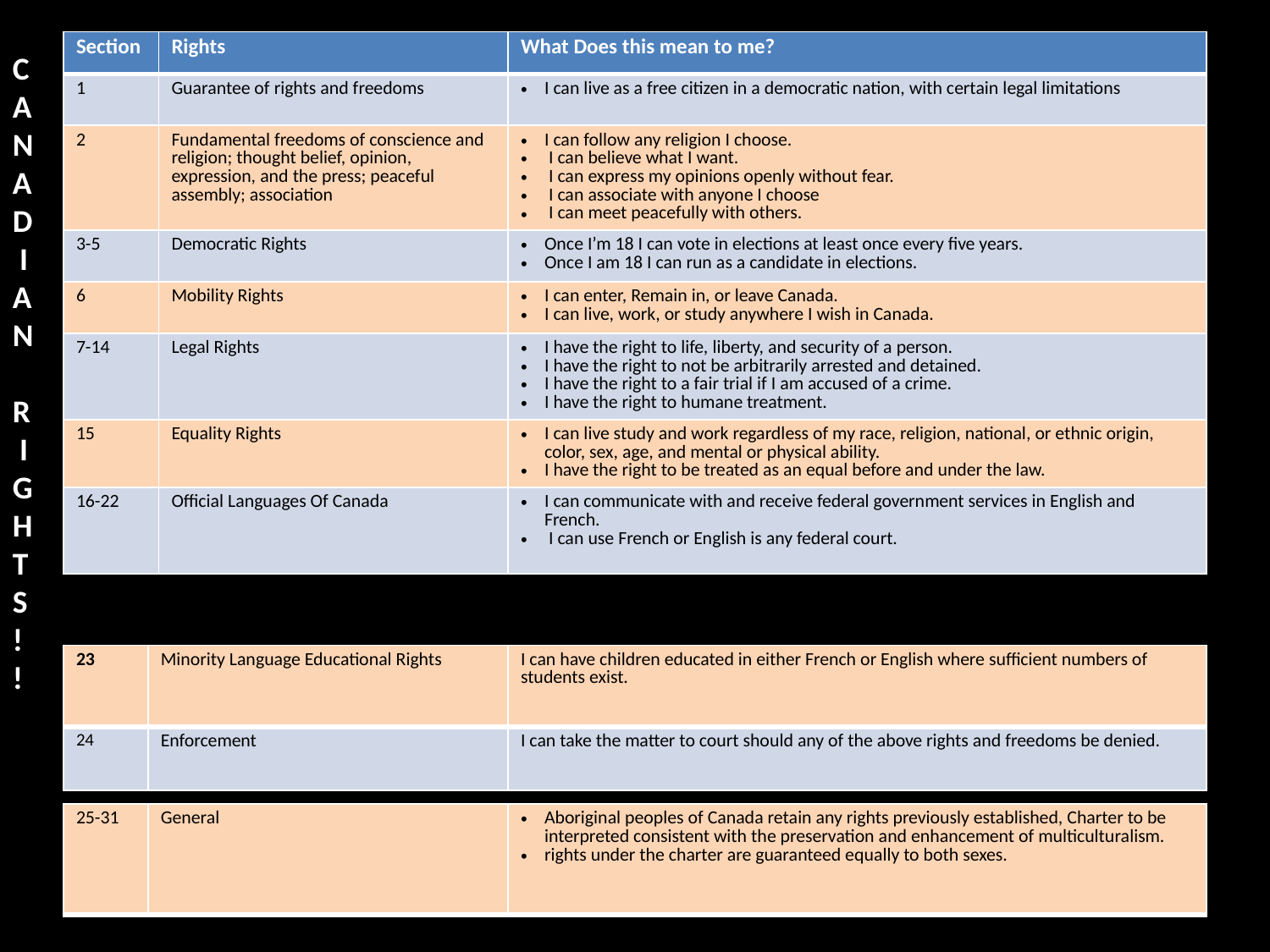

| Section | Rights | What Does this mean to me? |
| --- | --- | --- |
| 1 | Guarantee of rights and freedoms | I can live as a free citizen in a democratic nation, with certain legal limitations |
| 2 | Fundamental freedoms of conscience and religion; thought belief, opinion, expression, and the press; peaceful assembly; association | I can follow any religion I choose. I can believe what I want. I can express my opinions openly without fear. I can associate with anyone I choose I can meet peacefully with others. |
| 3-5 | Democratic Rights | Once I’m 18 I can vote in elections at least once every five years. Once I am 18 I can run as a candidate in elections. |
| 6 | Mobility Rights | I can enter, Remain in, or leave Canada. I can live, work, or study anywhere I wish in Canada. |
| 7-14 | Legal Rights | I have the right to life, liberty, and security of a person. I have the right to not be arbitrarily arrested and detained. I have the right to a fair trial if I am accused of a crime. I have the right to humane treatment. |
| 15 | Equality Rights | I can live study and work regardless of my race, religion, national, or ethnic origin, color, sex, age, and mental or physical ability. I have the right to be treated as an equal before and under the law. |
| 16-22 | Official Languages Of Canada | I can communicate with and receive federal government services in English and French. I can use French or English is any federal court. |
C
A
N
A
D
 I
A
N

R
 I
G
H
T
S
!
!
| 23 | Minority Language Educational Rights | I can have children educated in either French or English where sufficient numbers of students exist. |
| --- | --- | --- |
| 24 | Enforcement | I can take the matter to court should any of the above rights and freedoms be denied. |
| 25-31 | General | Aboriginal peoples of Canada retain any rights previously established, Charter to be interpreted consistent with the preservation and enhancement of multiculturalism. rights under the charter are guaranteed equally to both sexes. |
| --- | --- | --- |